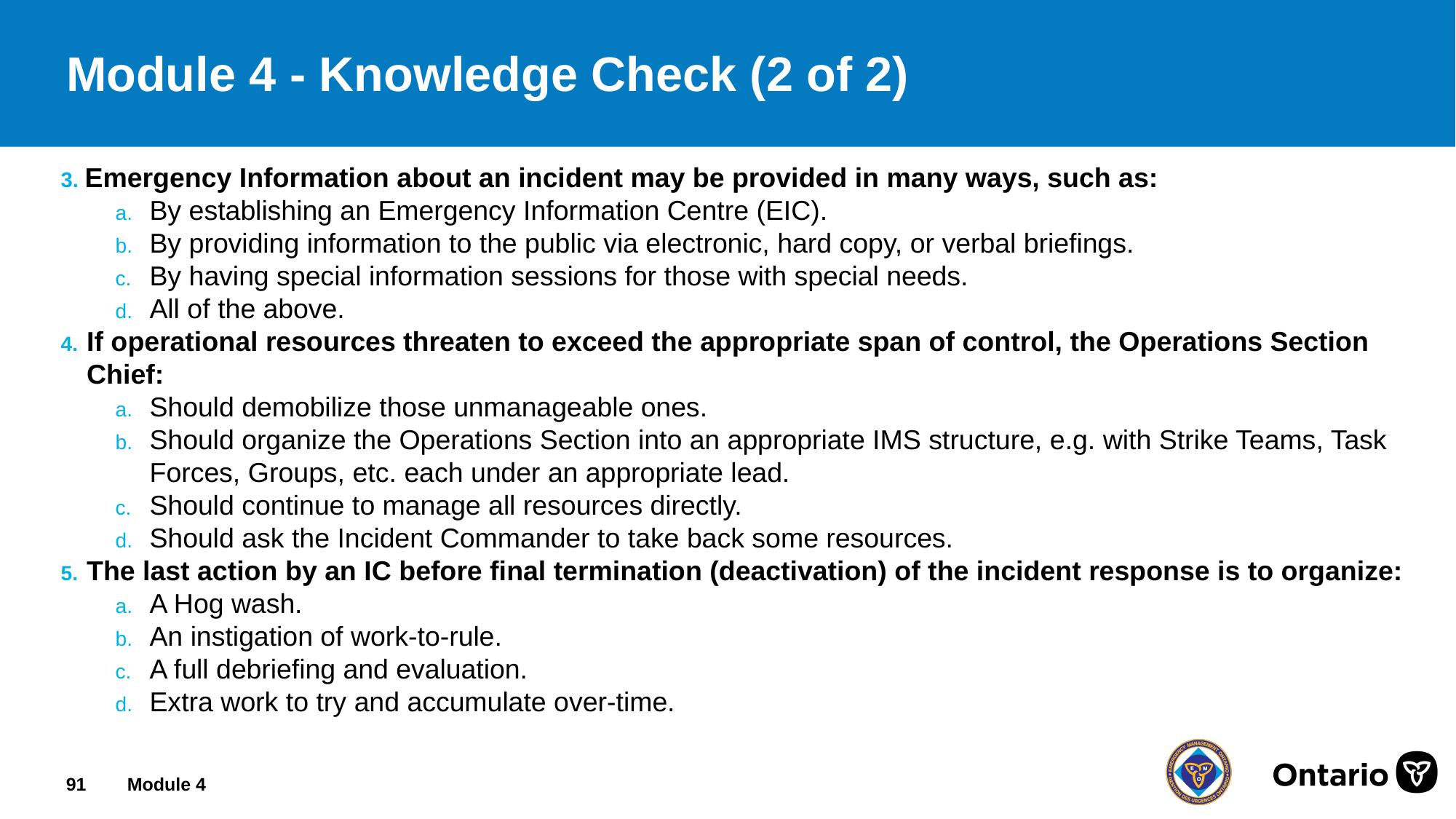

# Module 4 - Knowledge Check (2 of 2)
3. Emergency Information about an incident may be provided in many ways, such as:
By establishing an Emergency Information Centre (EIC).
By providing information to the public via electronic, hard copy, or verbal briefings.
By having special information sessions for those with special needs.
All of the above.
If operational resources threaten to exceed the appropriate span of control, the Operations Section Chief:
Should demobilize those unmanageable ones.
Should organize the Operations Section into an appropriate IMS structure, e.g. with Strike Teams, Task Forces, Groups, etc. each under an appropriate lead.
Should continue to manage all resources directly.
Should ask the Incident Commander to take back some resources.
The last action by an IC before final termination (deactivation) of the incident response is to organize:
A Hog wash.
An instigation of work-to-rule.
A full debriefing and evaluation.
Extra work to try and accumulate over-time.

91
Module 4